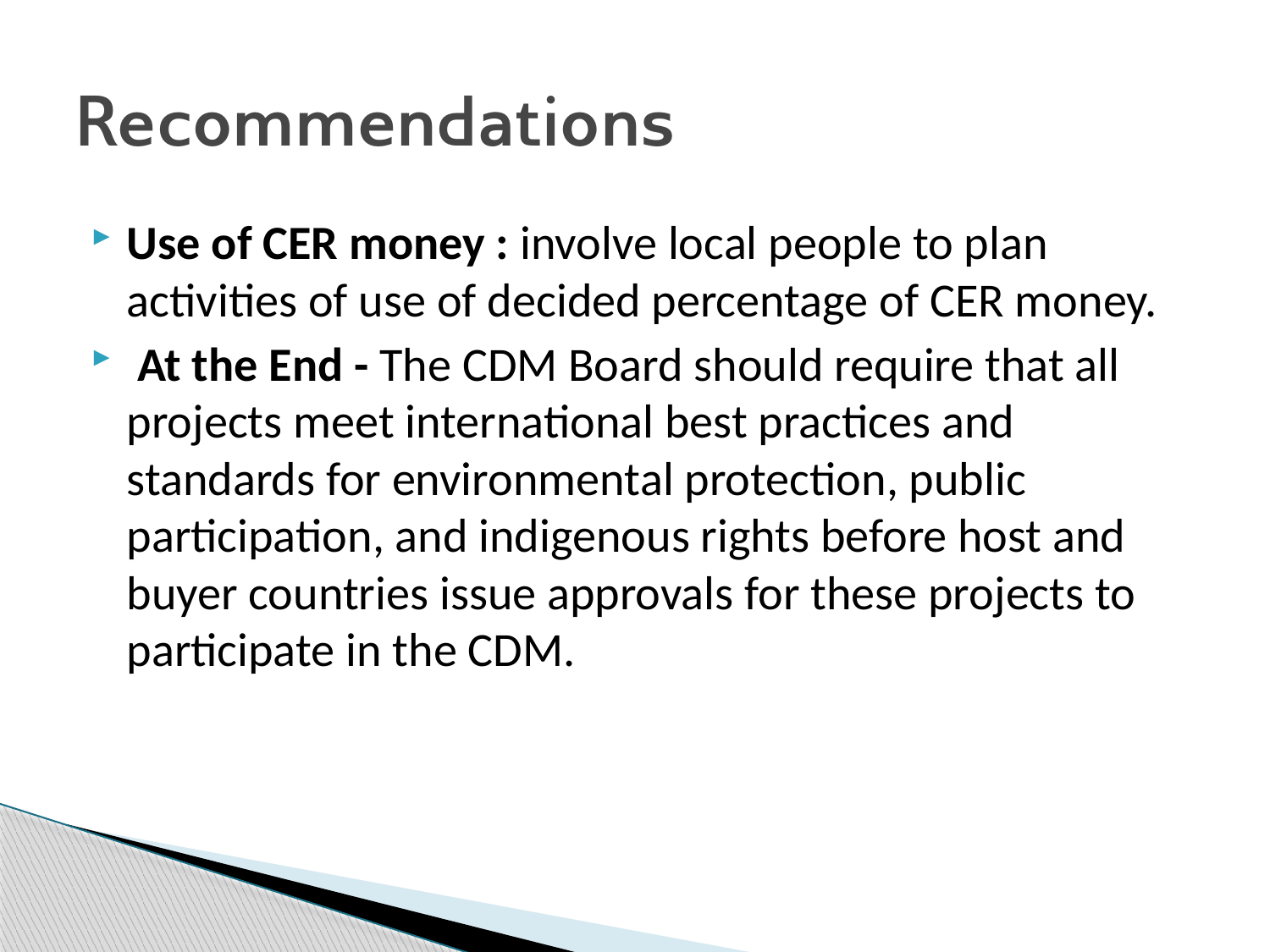

# Recommendations
Use of CER money : involve local people to plan activities of use of decided percentage of CER money.
 At the End - The CDM Board should require that all projects meet international best practices and standards for environmental protection, public participation, and indigenous rights before host and buyer countries issue approvals for these projects to participate in the CDM.